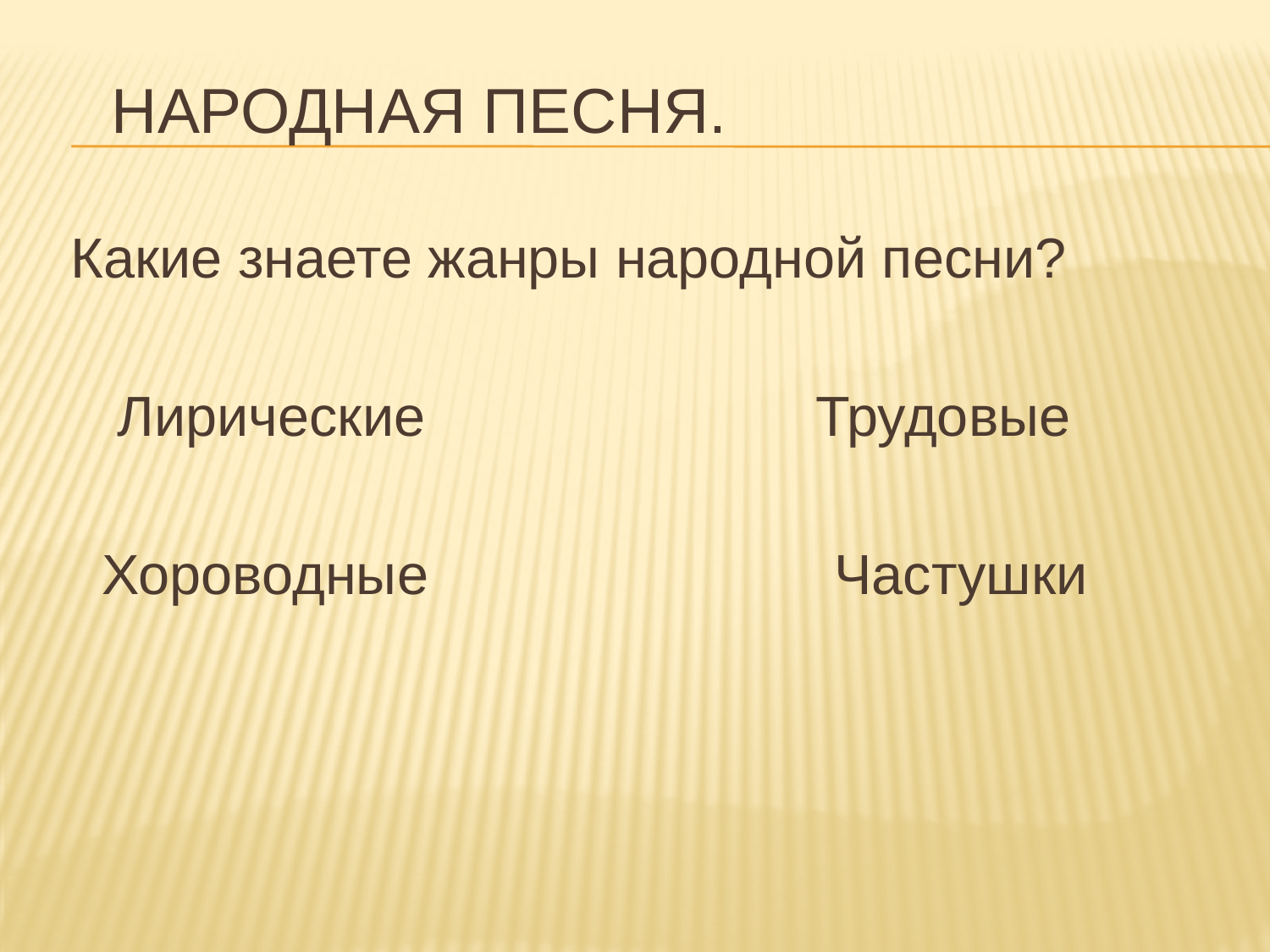

# Народная песня.
 Какие знаете жанры народной песни?

    Лирические                         Трудовые

   Хороводные                          Частушки